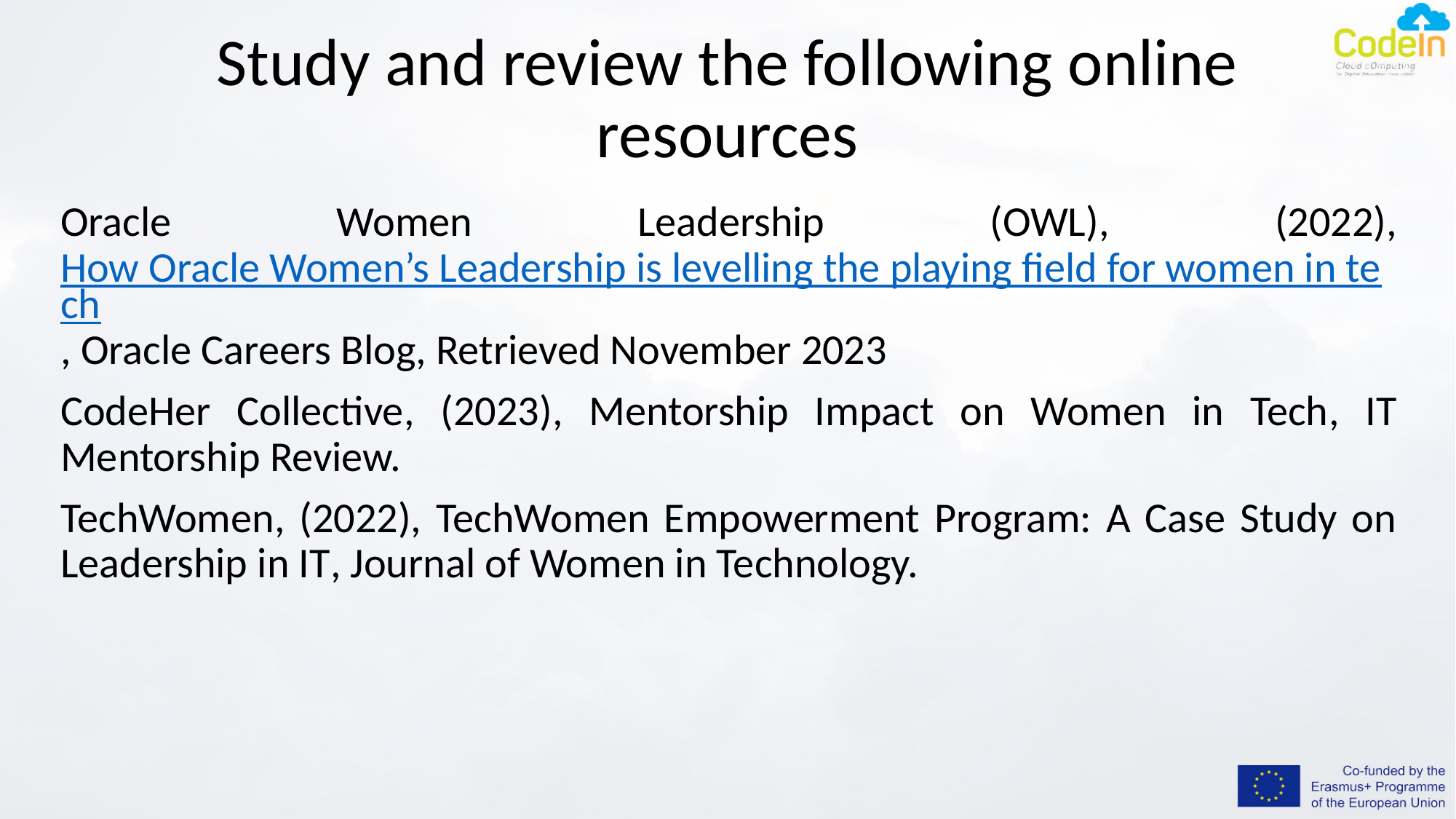

# Study and review the following online resources
Oracle Women Leadership (OWL), (2022), How Oracle Women’s Leadership is levelling the playing field for women in tech, Oracle Careers Blog, Retrieved November 2023
CodeHer Collective, (2023), Mentorship Impact on Women in Tech, IT Mentorship Review.
TechWomen, (2022), TechWomen Empowerment Program: A Case Study on Leadership in IT, Journal of Women in Technology.